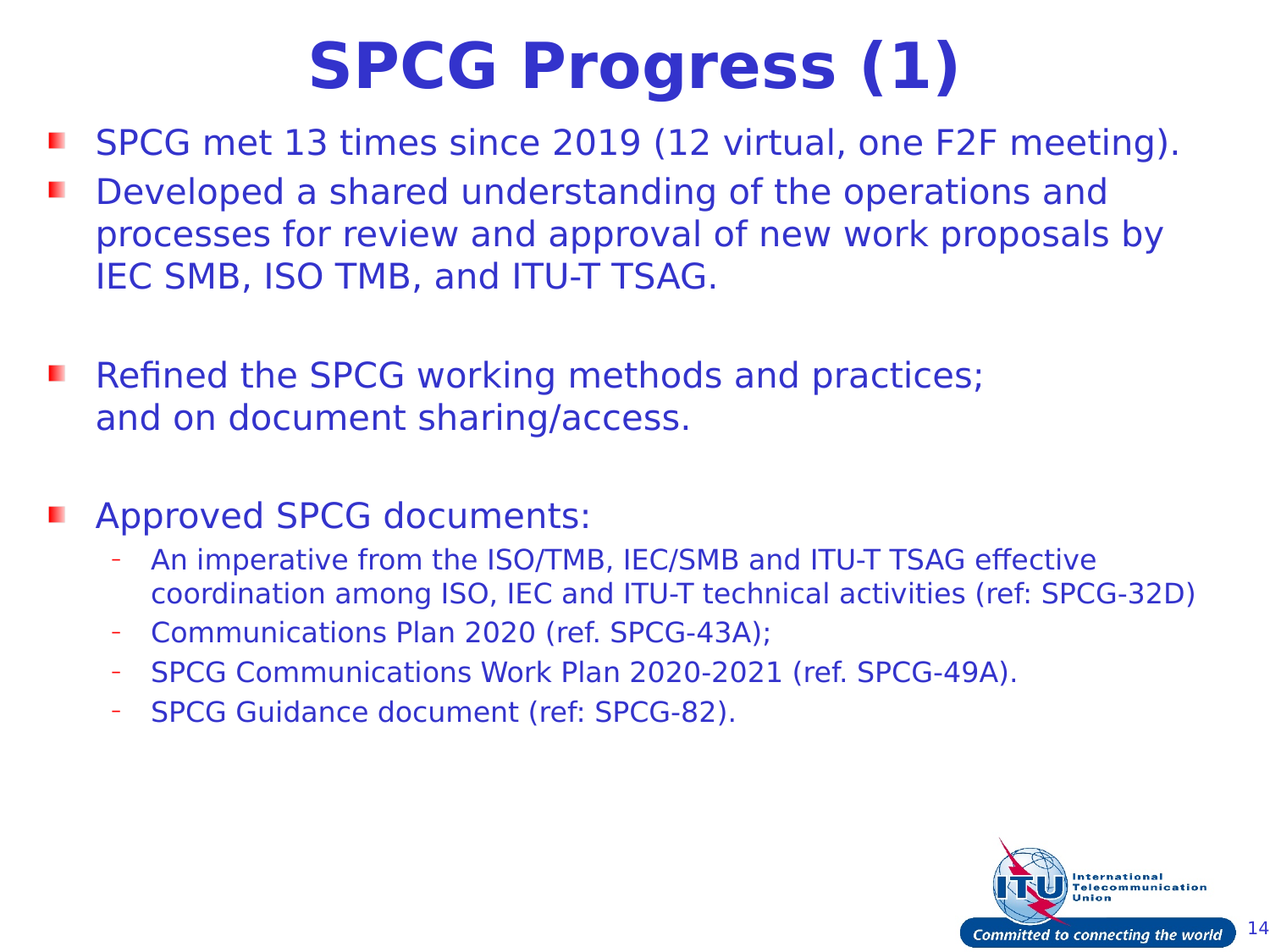

# SPCG Progress (1)
SPCG met 13 times since 2019 (12 virtual, one F2F meeting).
Developed a shared understanding of the operations and processes for review and approval of new work proposals by IEC SMB, ISO TMB, and ITU-T TSAG.

Refined the SPCG working methods and practices;
and on document sharing/access.

Approved SPCG documents:
An imperative from the ISO/TMB, IEC/SMB and ITU-T TSAG effective coordination among ISO, IEC and ITU-T technical activities (ref: SPCG-32D)
Communications Plan 2020 (ref. SPCG-43A);
SPCG Communications Work Plan 2020-2021 (ref. SPCG-49A).
SPCG Guidance document (ref: SPCG-82).

14